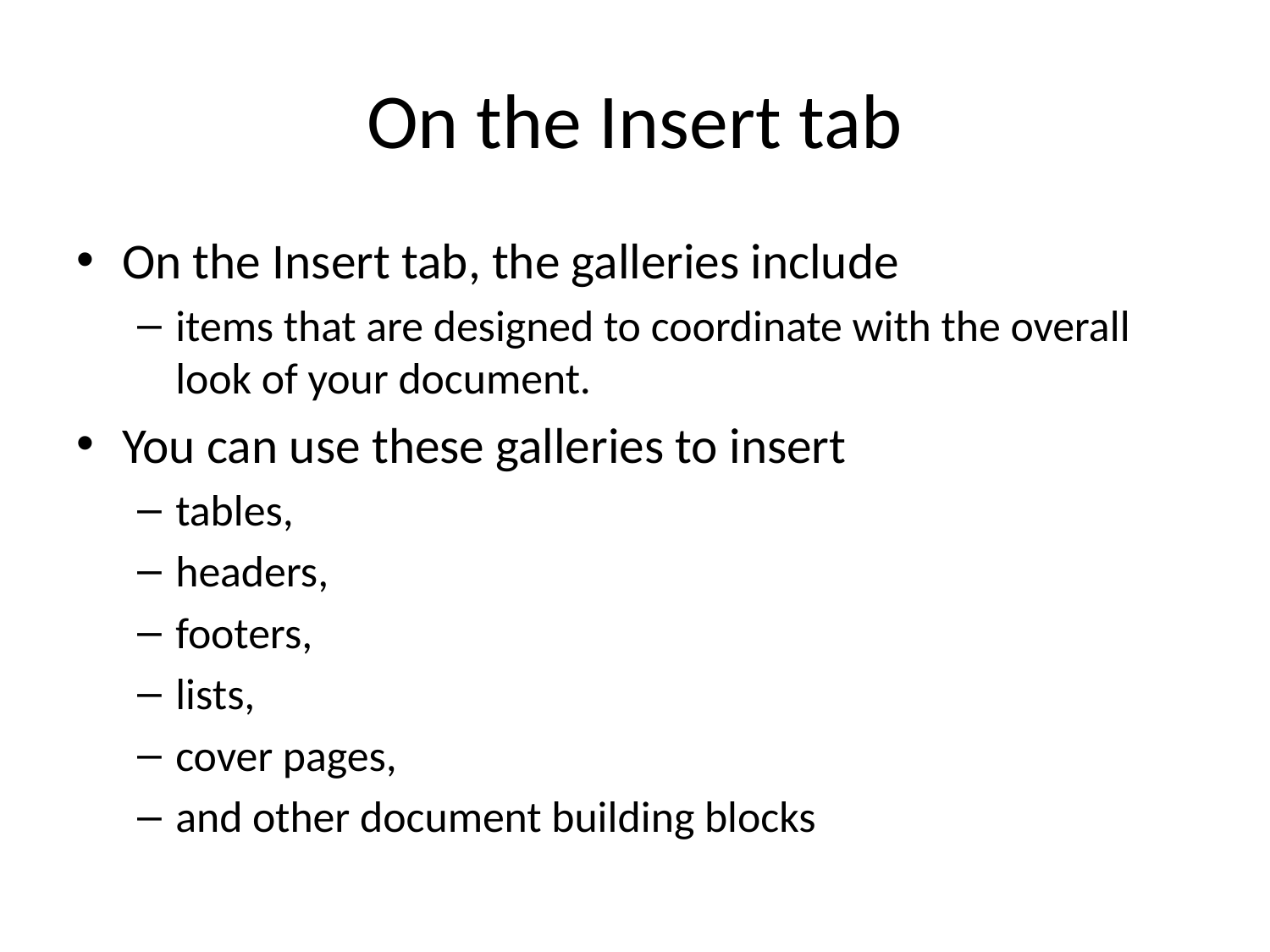

# On the Insert tab
On the Insert tab, the galleries include
items that are designed to coordinate with the overall look of your document.
You can use these galleries to insert
tables,
headers,
footers,
lists,
cover pages,
and other document building blocks